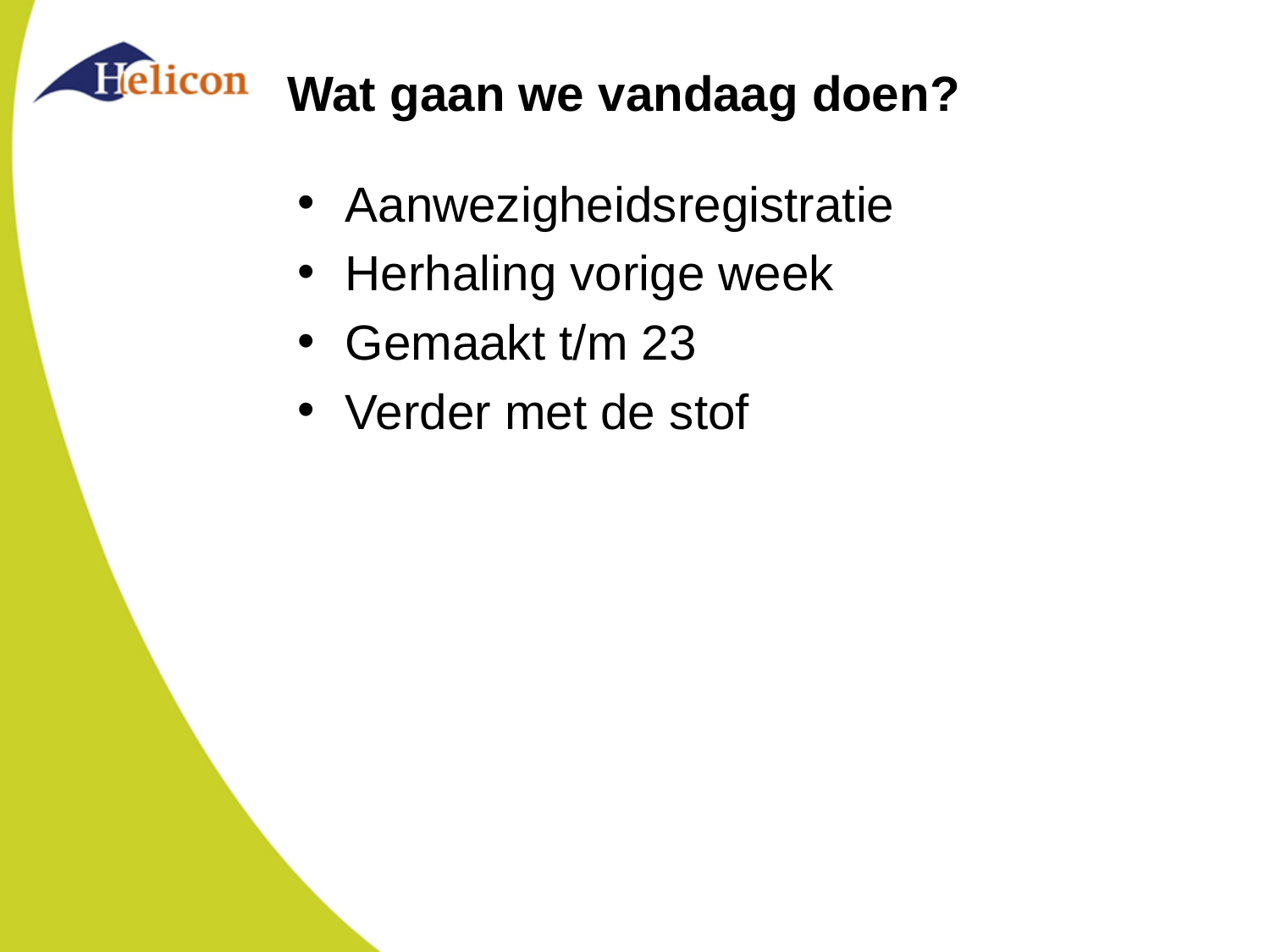

# Wat gaan we vandaag doen?
Aanwezigheidsregistratie
Herhaling vorige week
Gemaakt t/m 23
Verder met de stof